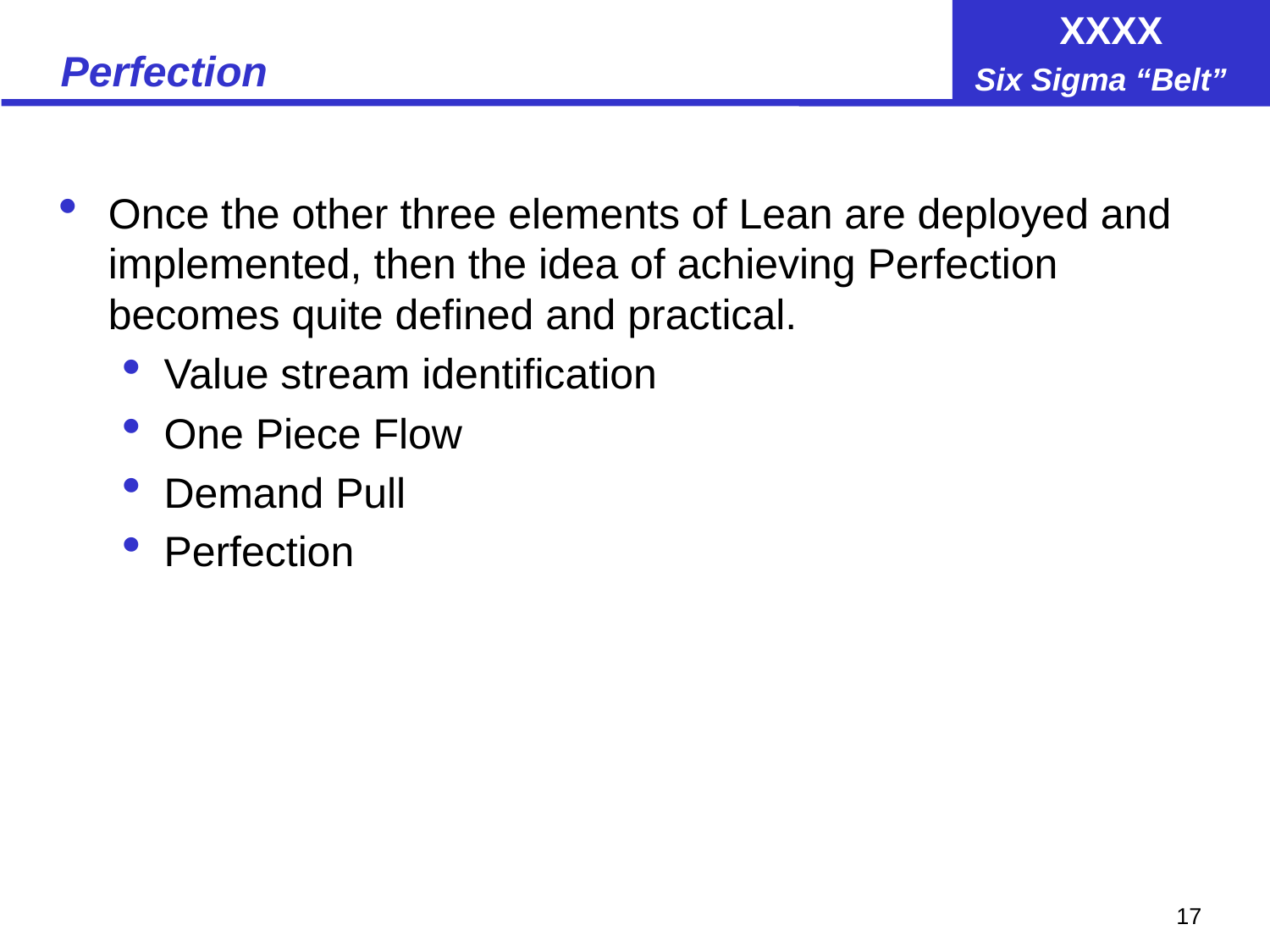

# Perfection
Once the other three elements of Lean are deployed and implemented, then the idea of achieving Perfection becomes quite defined and practical.
Value stream identification
One Piece Flow
Demand Pull
Perfection